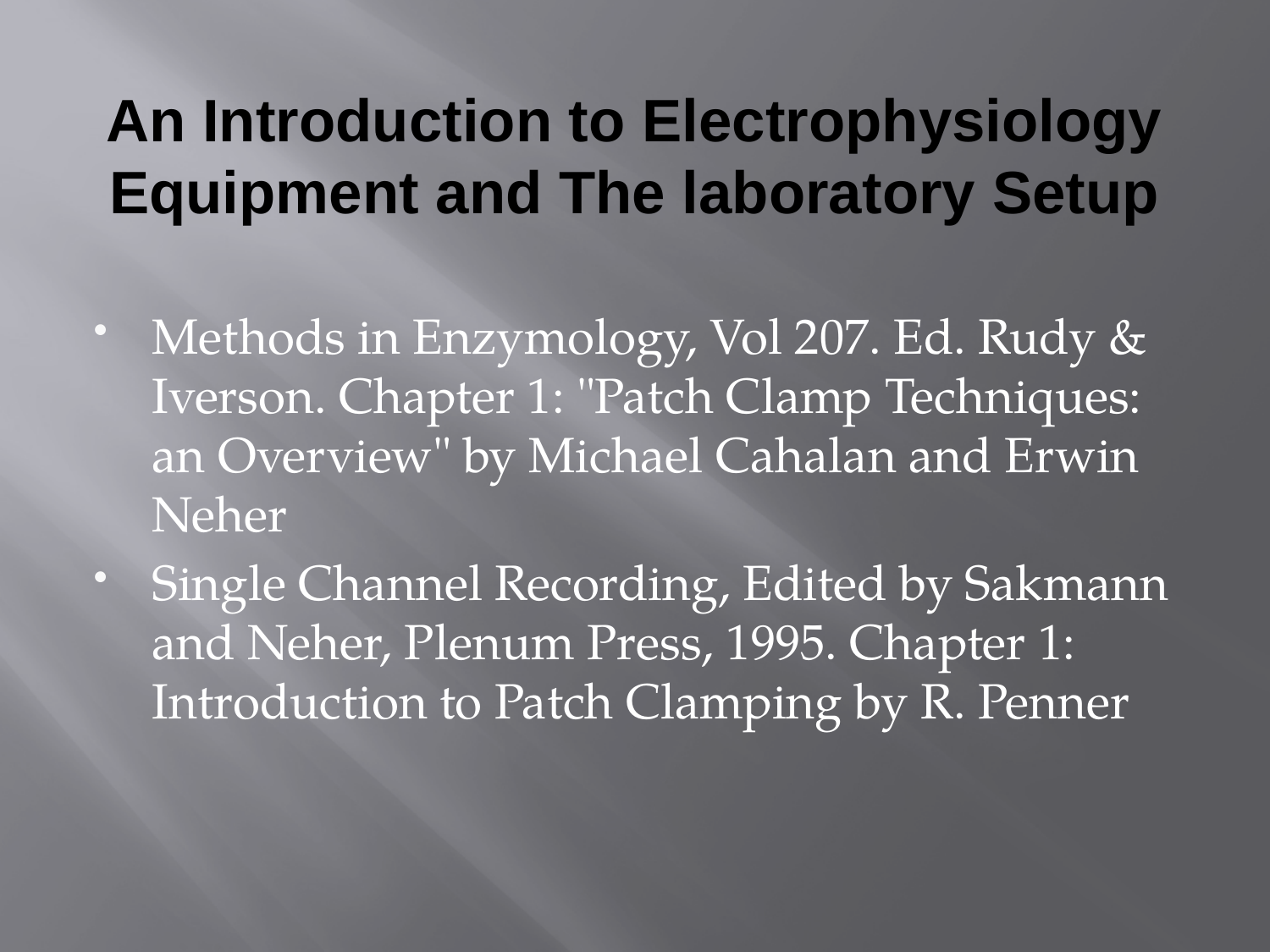

# An Introduction to Electrophysiology Equipment and The laboratory Setup
Methods in Enzymology, Vol 207. Ed. Rudy & Iverson. Chapter 1: "Patch Clamp Techniques: an Overview" by Michael Cahalan and Erwin Neher
Single Channel Recording, Edited by Sakmann and Neher, Plenum Press, 1995. Chapter 1: Introduction to Patch Clamping by R. Penner